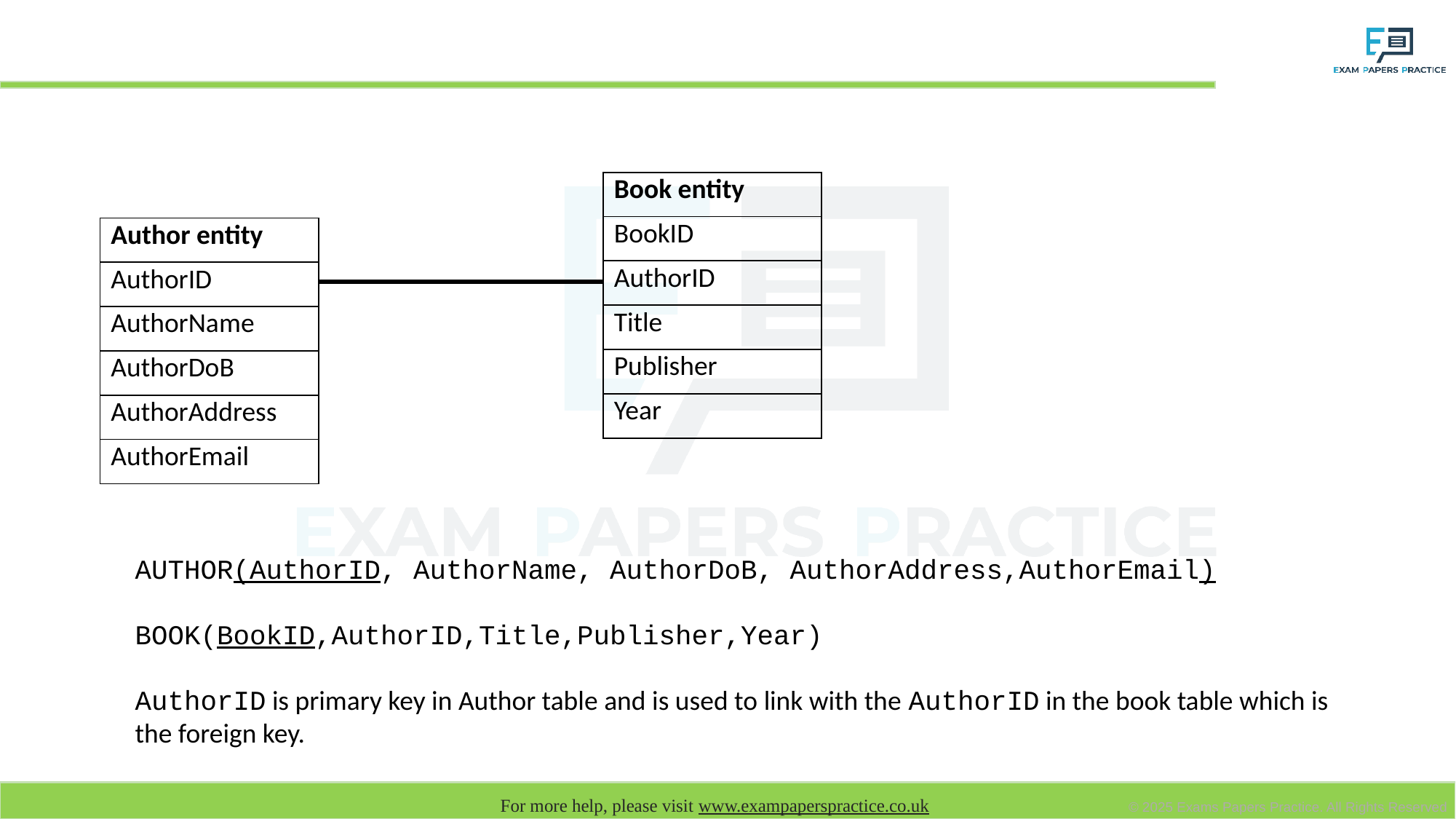

# Linking entities
| Book entity |
| --- |
| BookID |
| AuthorID |
| Title |
| Publisher |
| Year |
| Author entity |
| --- |
| AuthorID |
| AuthorName |
| AuthorDoB |
| AuthorAddress |
| AuthorEmail |
AUTHOR(AuthorID, AuthorName, AuthorDoB, AuthorAddress,AuthorEmail)

BOOK(BookID,AuthorID,Title,Publisher,Year)

AuthorID is primary key in Author table and is used to link with the AuthorID in the book table which is the foreign key.